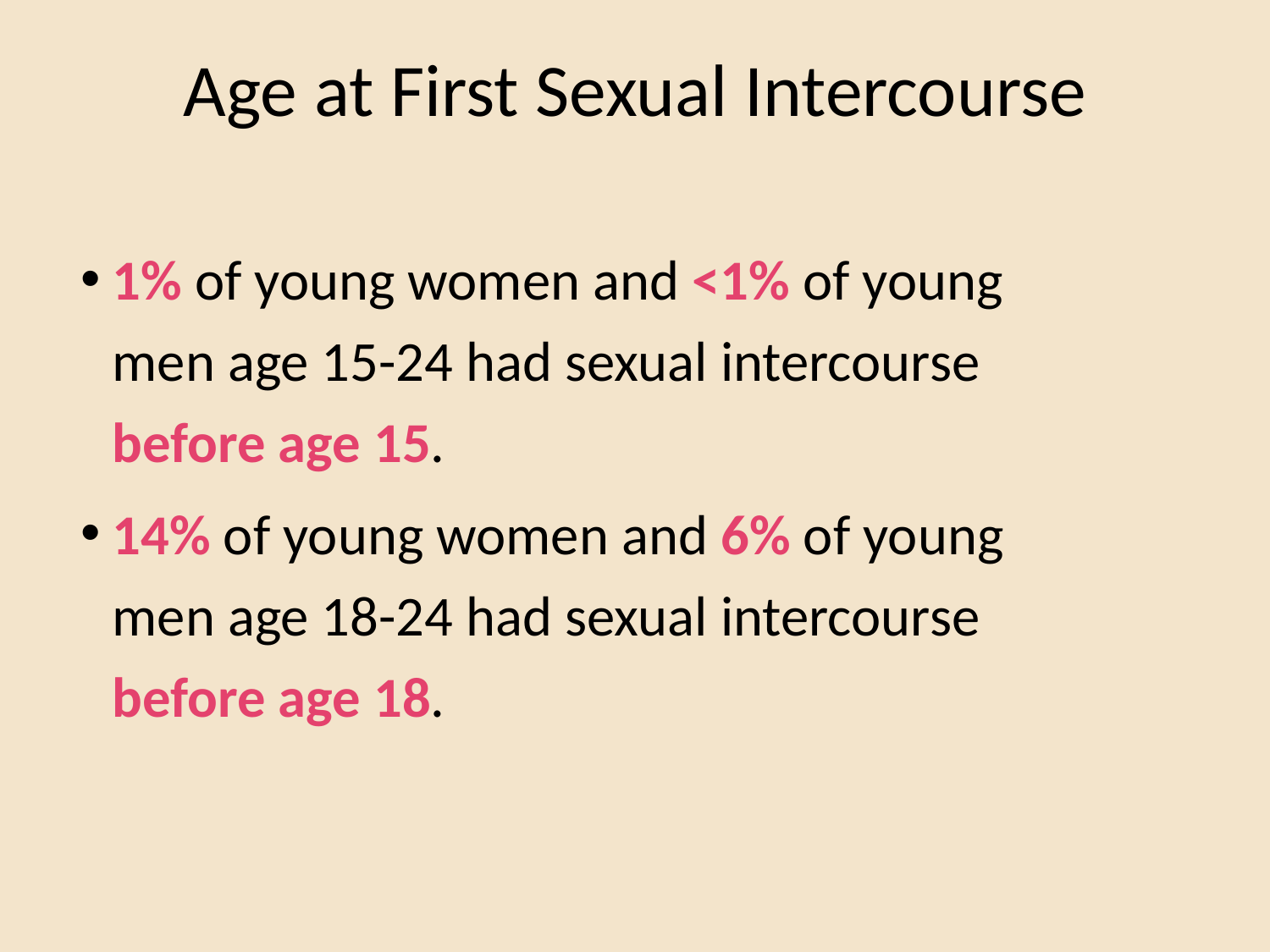

# Age at First Sexual Intercourse
1% of young women and <1% of young
men age 15-24 had sexual intercourse
before age 15.
14% of young women and 6% of young
men age 18-24 had sexual intercourse
before age 18.